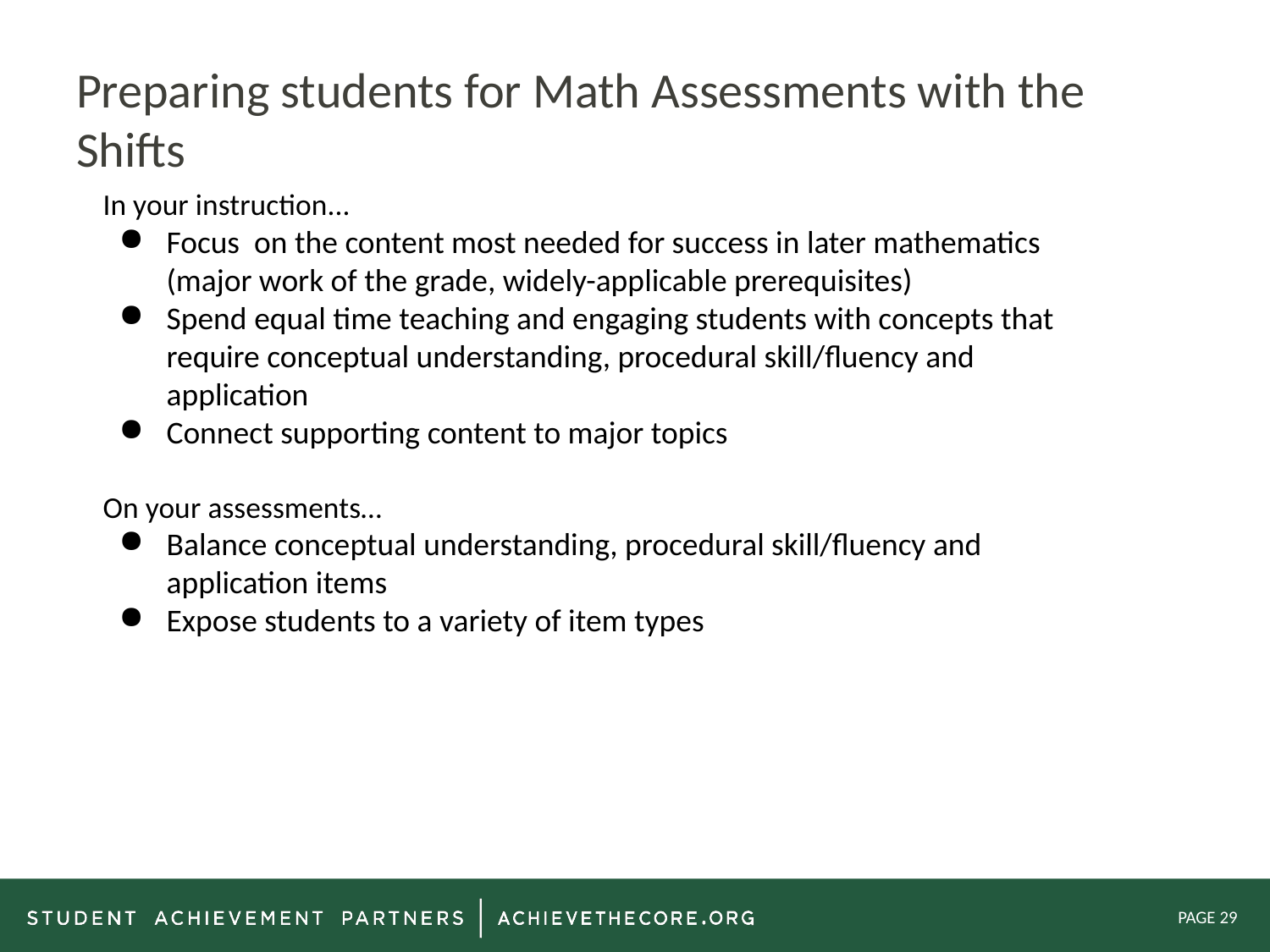

# Preparing students for Math Assessments with the Shifts
In your instruction...
Focus  on the content most needed for success in later mathematics (major work of the grade, widely-applicable prerequisites)
Spend equal time teaching and engaging students with concepts that require conceptual understanding, procedural skill/fluency and application
Connect supporting content to major topics

On your assessments…
Balance conceptual understanding, procedural skill/fluency and application items
Expose students to a variety of item types